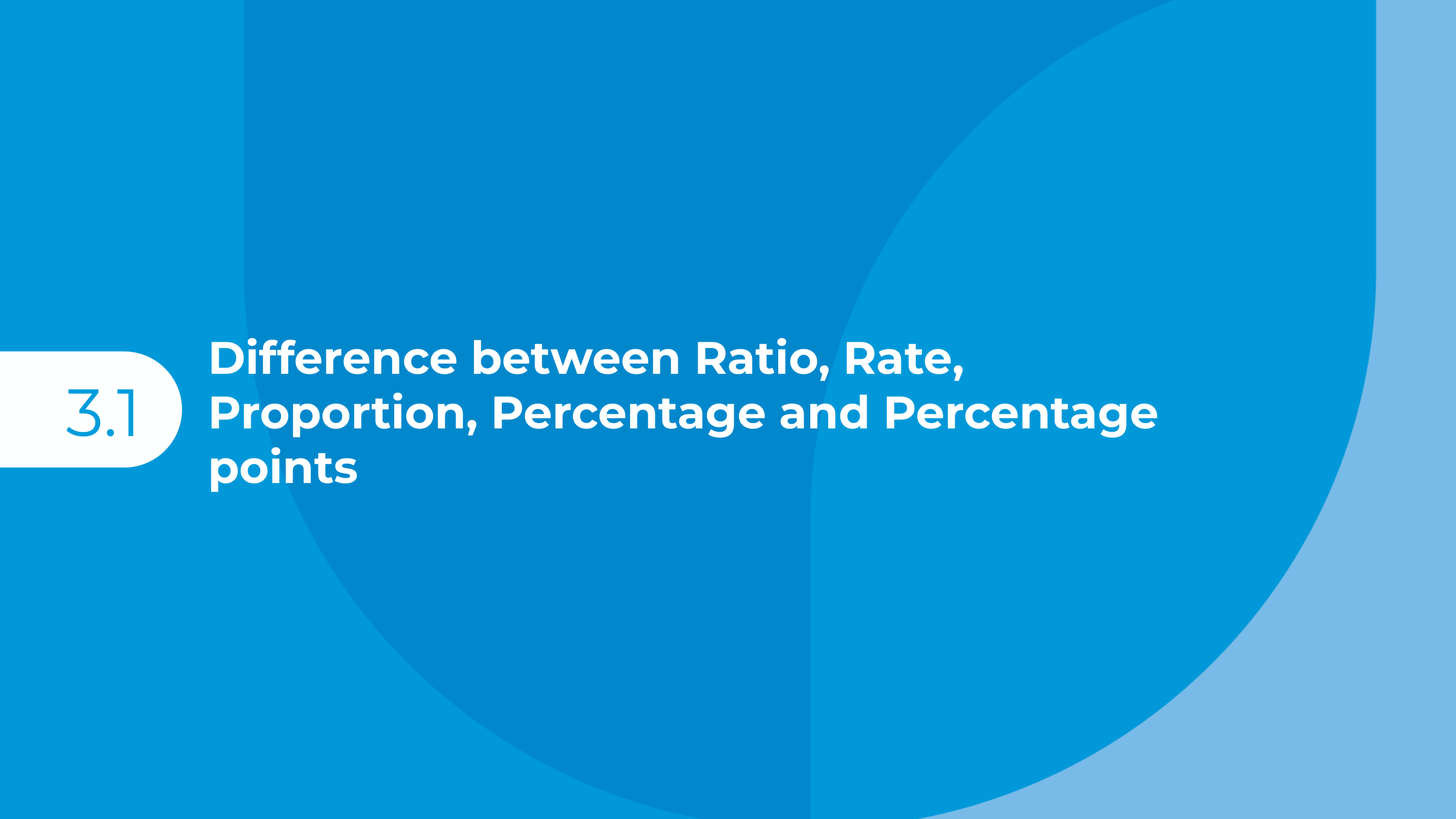

Difference between Ratio, Rate, Proportion, Percentage and Percentage points
3.1